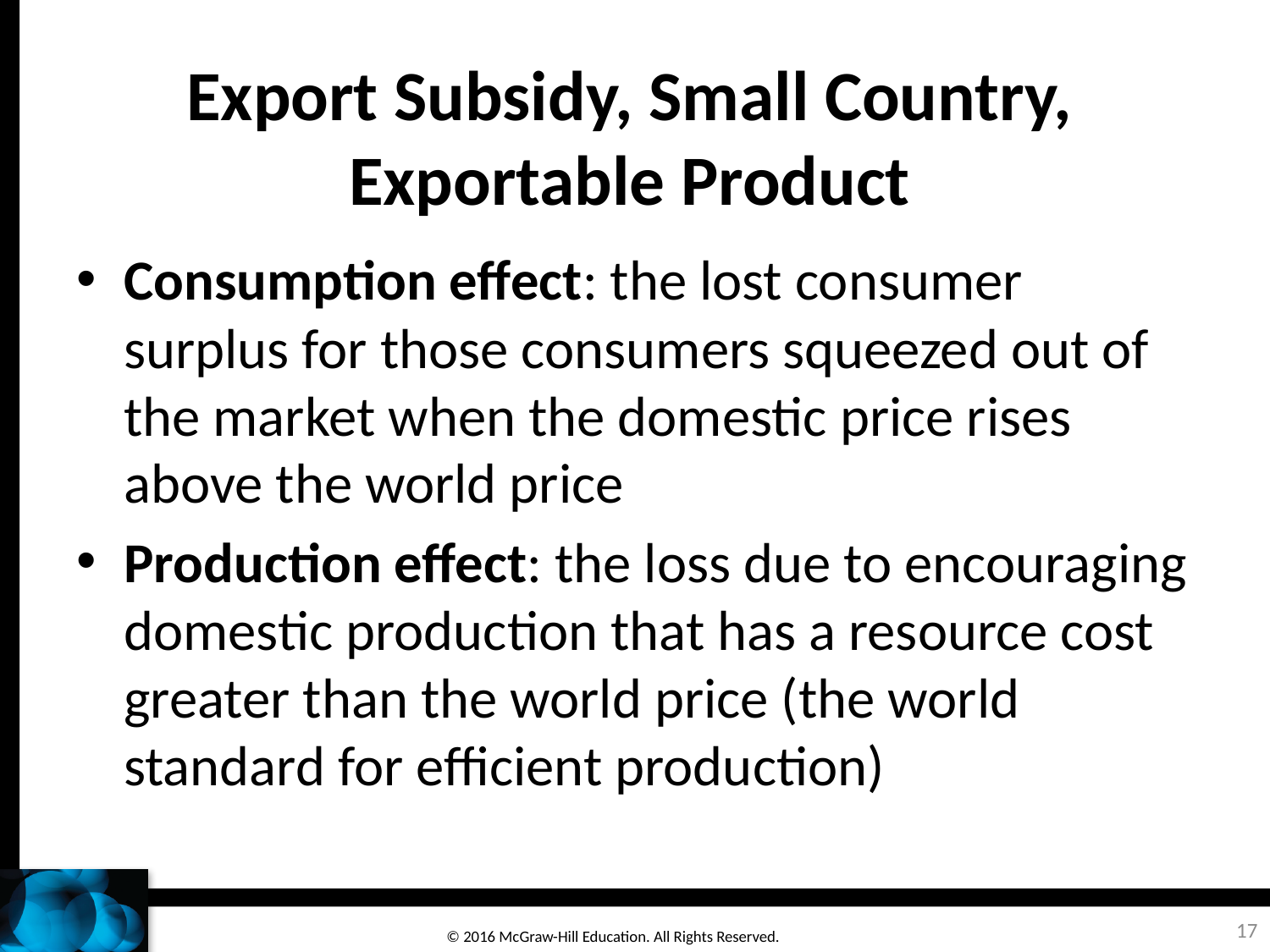

# Export Subsidy, Small Country, Exportable Product

Consumption effect: the lost consumer surplus for those consumers squeezed out of the market when the domestic price rises above the world price
Production effect: the loss due to encouraging domestic production that has a resource cost greater than the world price (the world standard for efficient production)
17
© 2016 McGraw-Hill Education. All Rights Reserved.